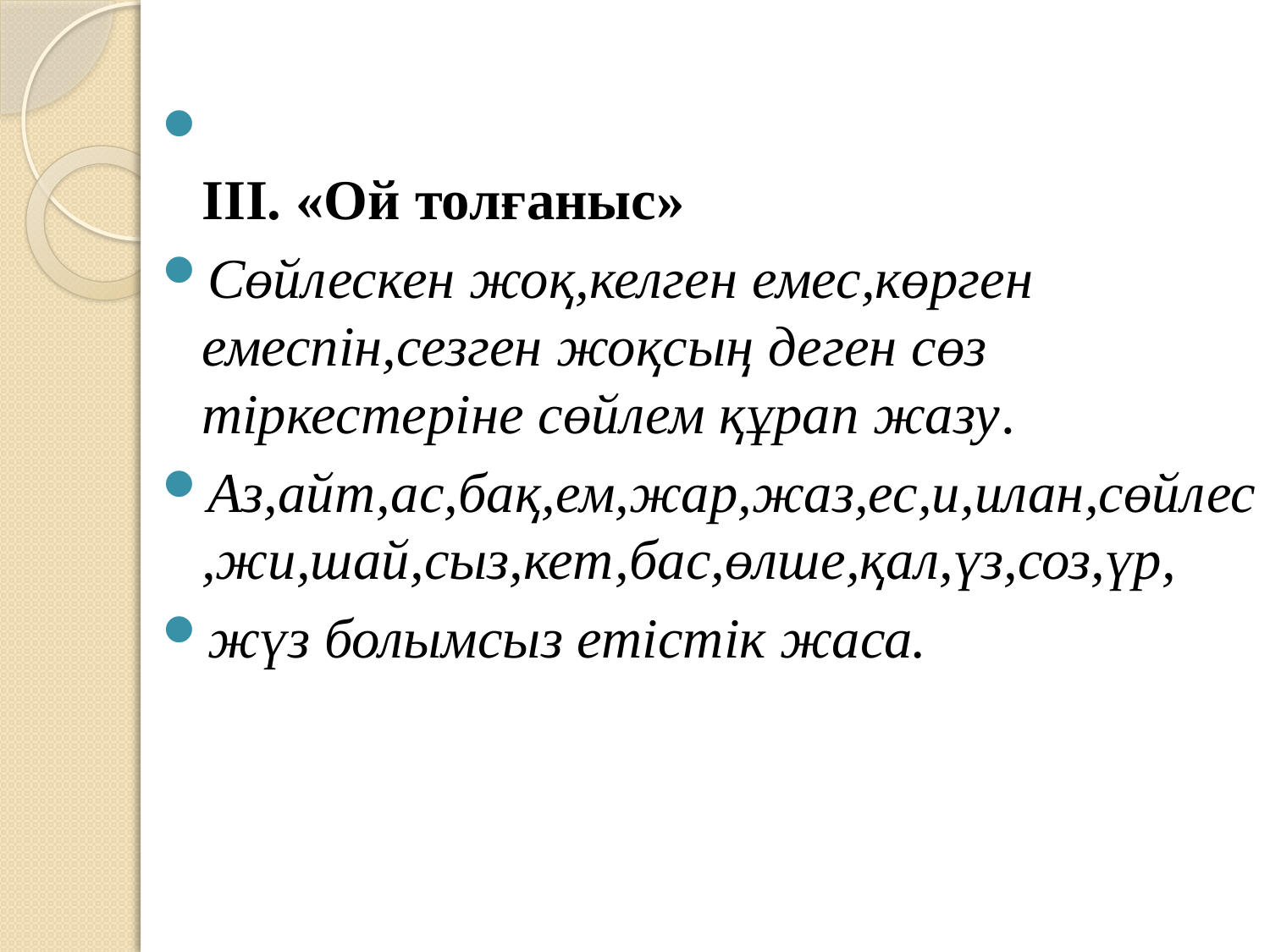

ІІІ. «Ой толғаныс»
Сөйлескен жоқ,келген емес,көрген емеспін,сезген жоқсың деген сөз тіркестеріне сөйлем құрап жазу.
Аз,айт,ас,бақ,ем,жар,жаз,ес,и,илан,сөйлес,жи,шай,сыз,кет,бас,өлше,қал,үз,соз,үр,
жүз болымсыз етістік жаса.